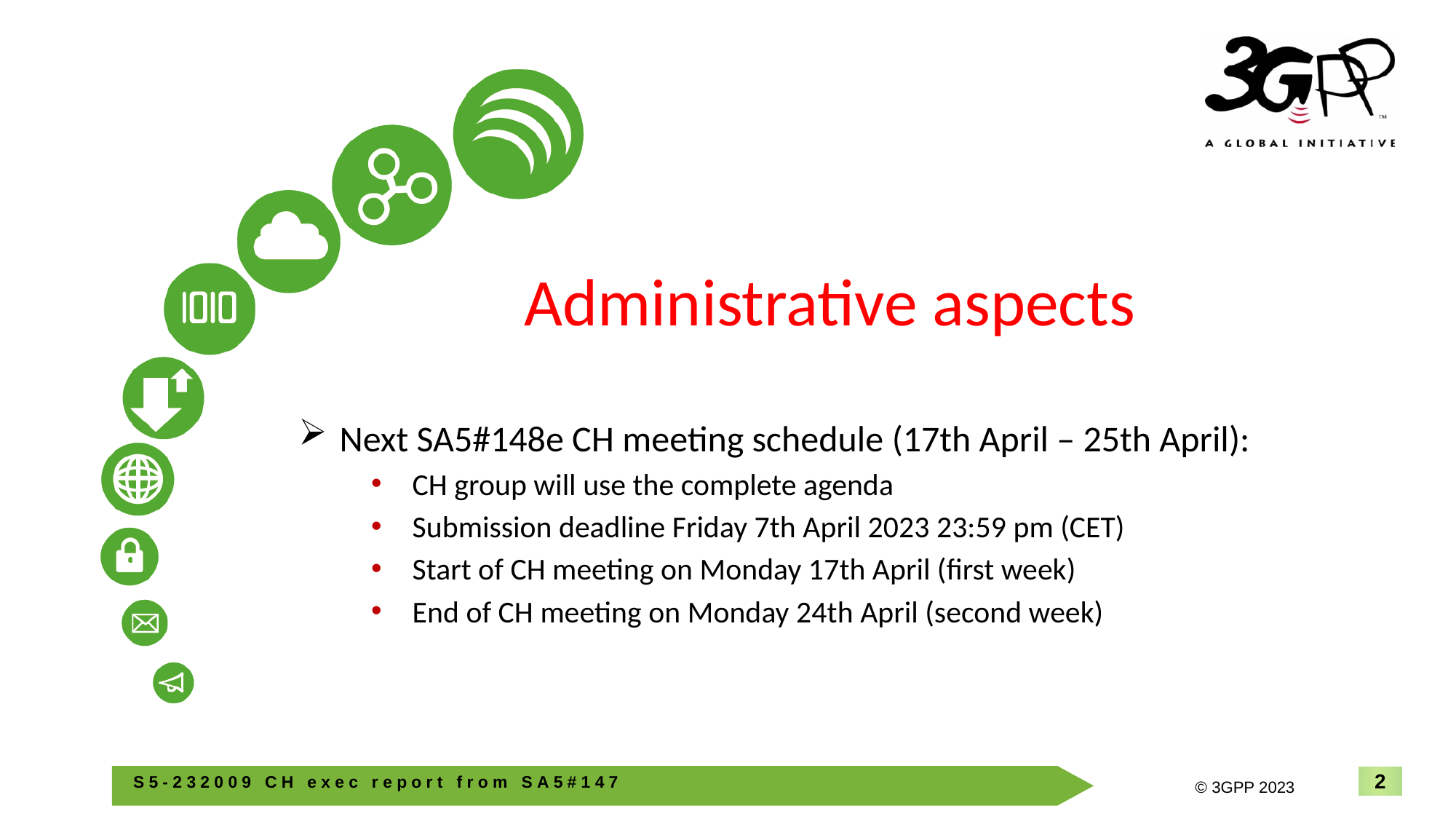

# Administrative aspects
Next SA5#148e CH meeting schedule (17th April – 25th April):
CH group will use the complete agenda
Submission deadline Friday 7th April 2023 23:59 pm (CET)
Start of CH meeting on Monday 17th April (first week)
End of CH meeting on Monday 24th April (second week)